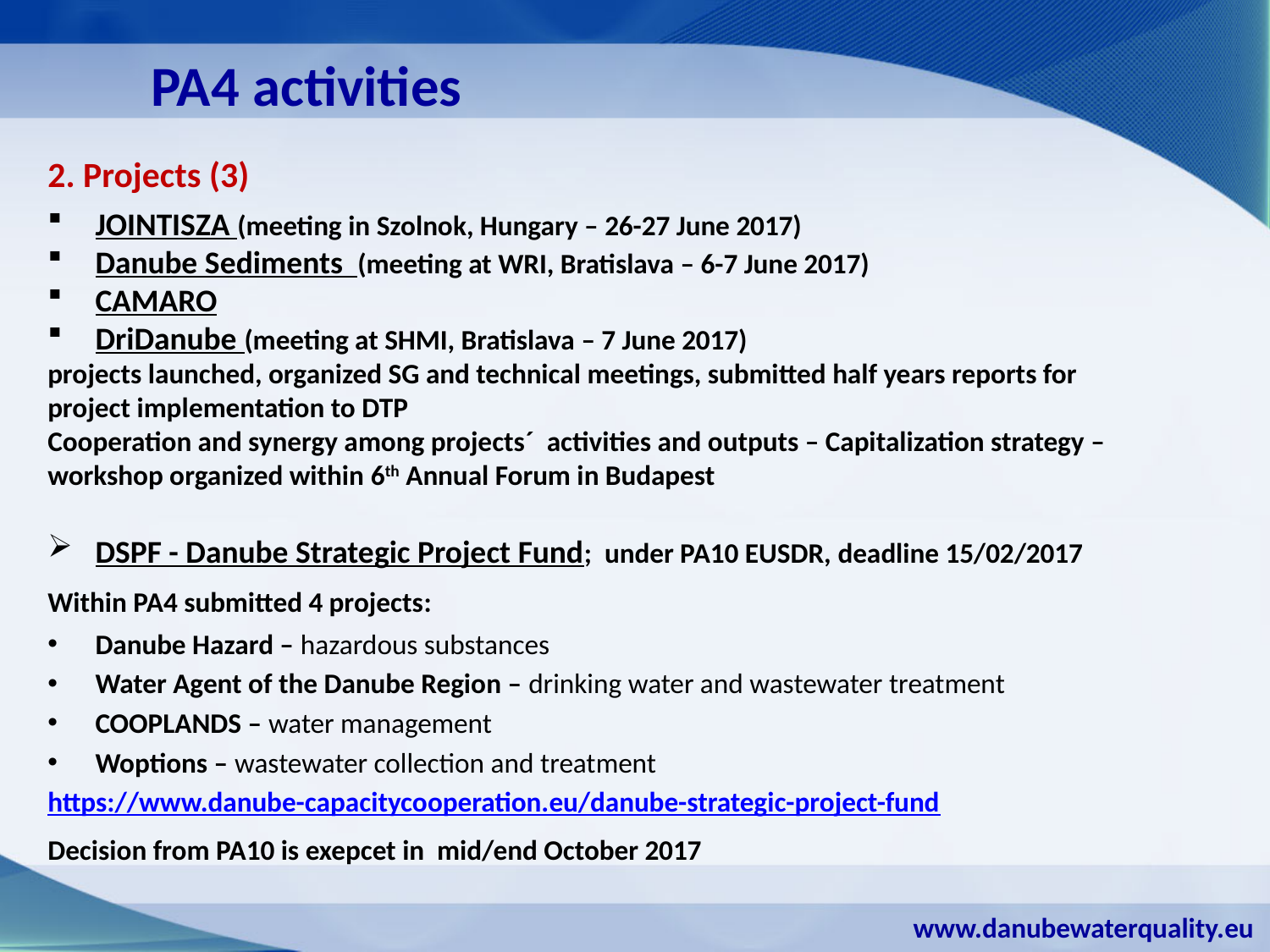

# PA4 activities
2. Projects (3)
JOINTISZA (meeting in Szolnok, Hungary – 26-27 June 2017)
Danube Sediments  (meeting at WRI, Bratislava – 6-7 June 2017)
CAMARO
DriDanube (meeting at SHMI, Bratislava – 7 June 2017)
projects launched, organized SG and technical meetings, submitted half years reports for project implementation to DTP
Cooperation and synergy among projects´  activities and outputs – Capitalization strategy – workshop organized within 6th Annual Forum in Budapest

DSPF - Danube Strategic Project Fund;  under PA10 EUSDR, deadline 15/02/2017
Within PA4 submitted 4 projects:
Danube Hazard – hazardous substances
Water Agent of the Danube Region – drinking water and wastewater treatment
COOPLANDS – water management
Woptions – wastewater collection and treatment
https://www.danube-capacitycooperation.eu/danube-strategic-project-fund
Decision from PA10 is exepcet in  mid/end October 2017

www.danubewaterquality.eu